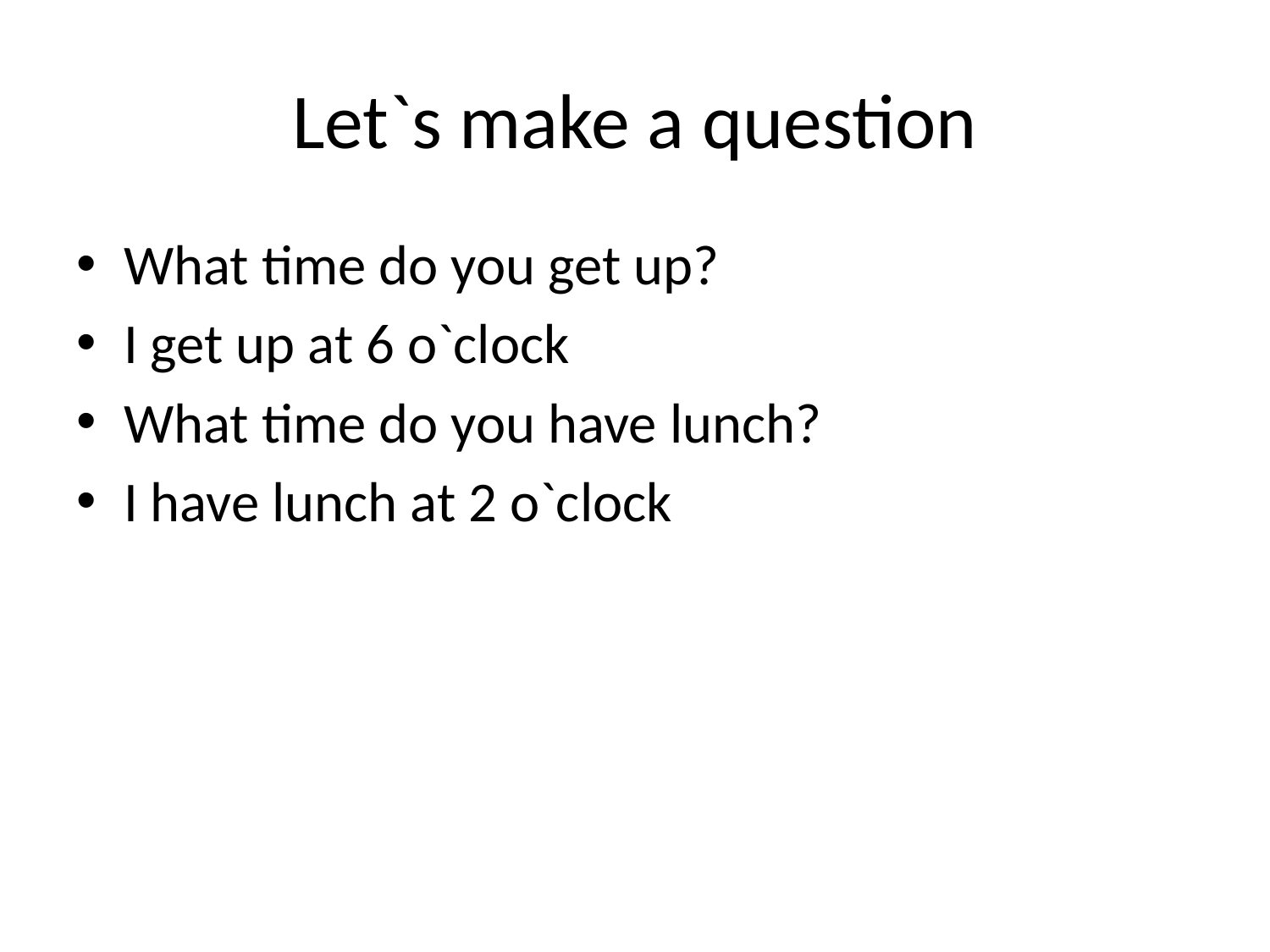

# Let`s make a question
What time do you get up?
I get up at 6 o`clock
What time do you have lunch?
I have lunch at 2 o`clock